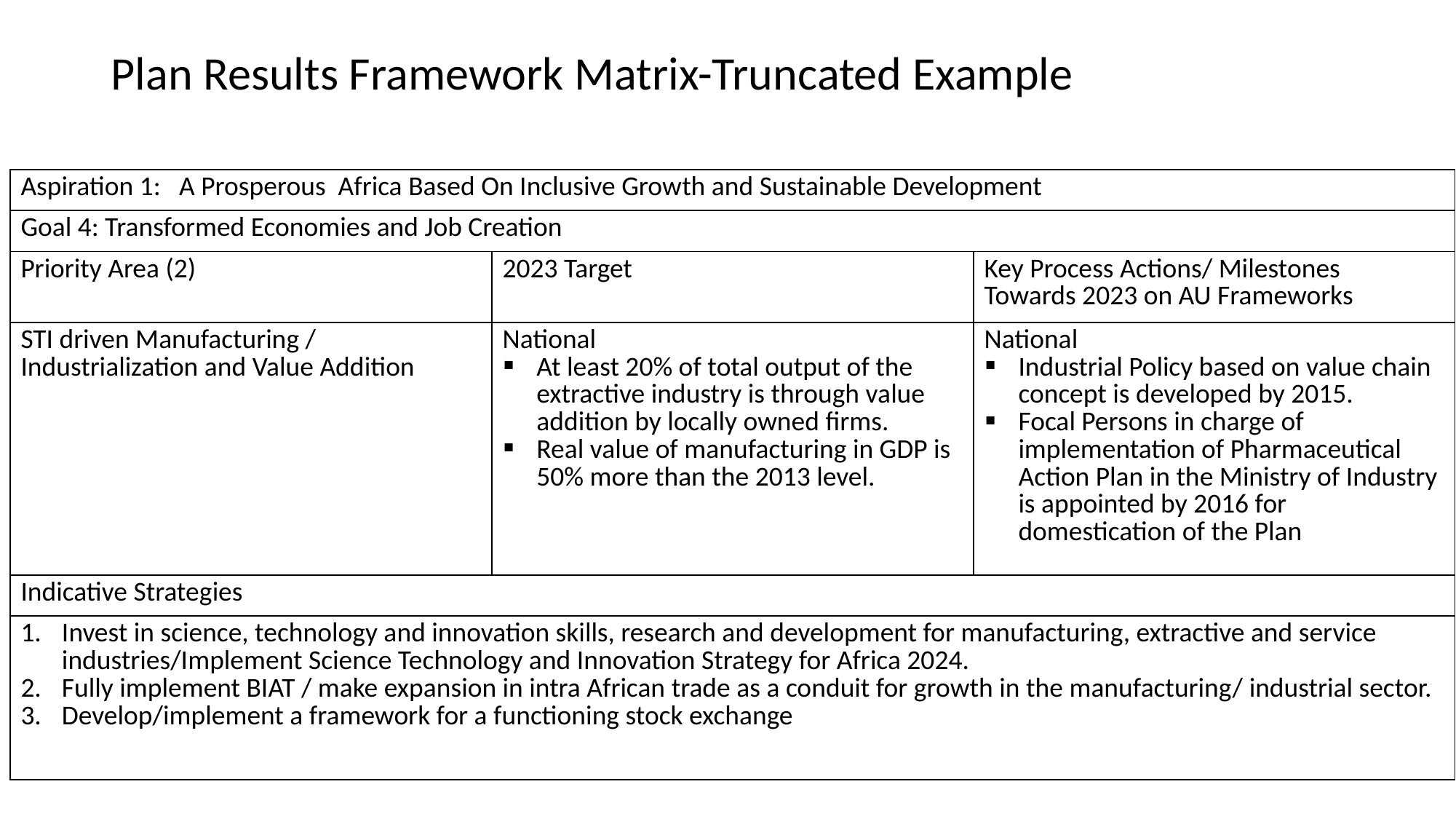

# Plan Results Framework Matrix-Truncated Example
| Aspiration 1: A Prosperous Africa Based On Inclusive Growth and Sustainable Development |  |  |
| --- | --- | --- |
| Goal 4: Transformed Economies and Job Creation |  |  |
| Priority Area (2) | 2023 Target | Key Process Actions/ Milestones Towards 2023 on AU Frameworks |
| STI driven Manufacturing / Industrialization and Value Addition | National At least 20% of total output of the extractive industry is through value addition by locally owned firms. Real value of manufacturing in GDP is 50% more than the 2013 level. | National Industrial Policy based on value chain concept is developed by 2015. Focal Persons in charge of implementation of Pharmaceutical Action Plan in the Ministry of Industry is appointed by 2016 for domestication of the Plan |
| Indicative Strategies |  |  |
| Invest in science, technology and innovation skills, research and development for manufacturing, extractive and service industries/Implement Science Technology and Innovation Strategy for Africa 2024. Fully implement BIAT / make expansion in intra African trade as a conduit for growth in the manufacturing/ industrial sector. Develop/implement a framework for a functioning stock exchange |  |  |